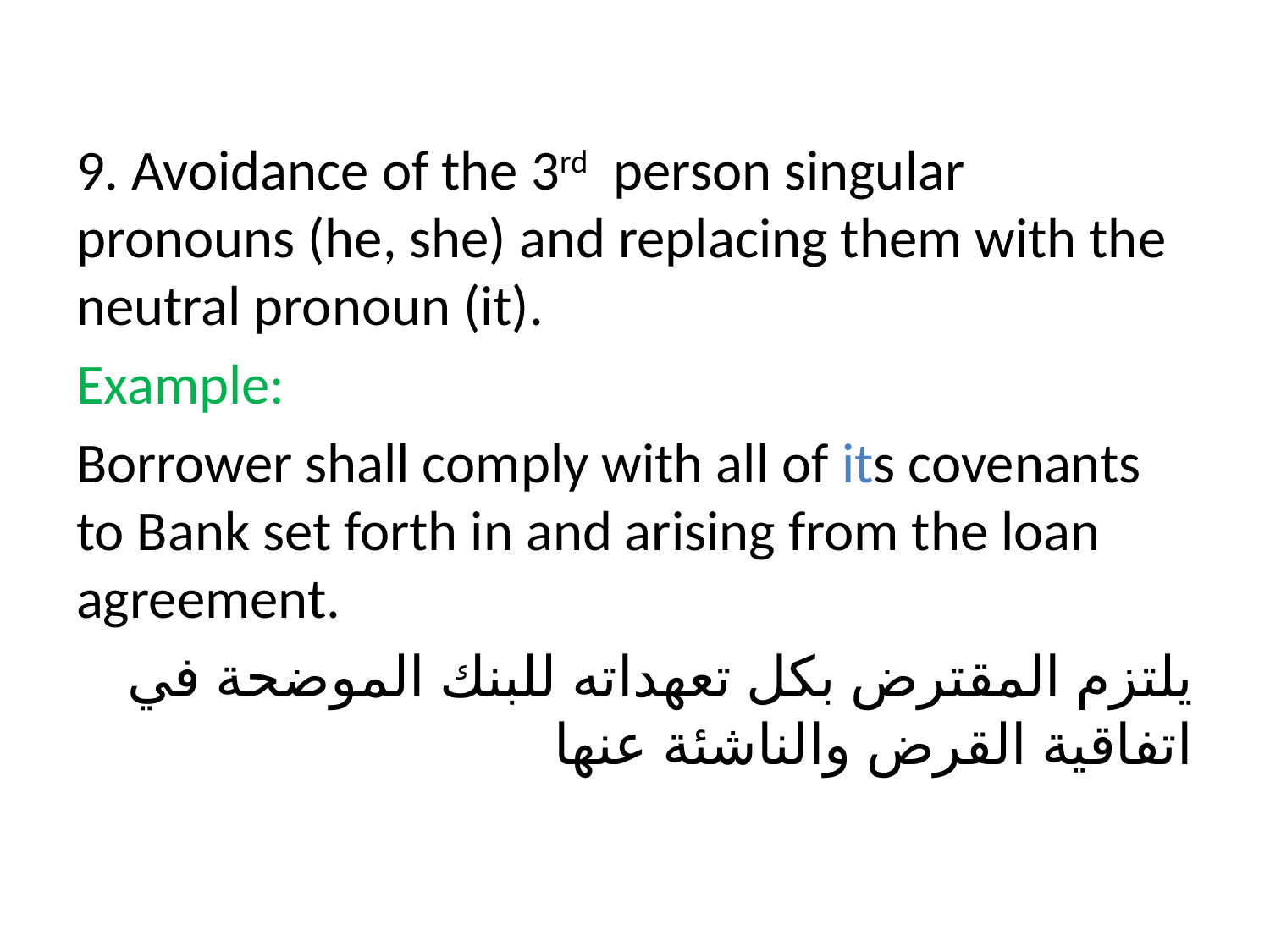

#
9. Avoidance of the 3rd  person singular pronouns (he, she) and replacing them with the neutral pronoun (it).
Example:
Borrower shall comply with all of its covenants to Bank set forth in and arising from the loan agreement.
يلتزم المقترض بكل تعهداته للبنك الموضحة في اتفاقية القرض والناشئة عنها